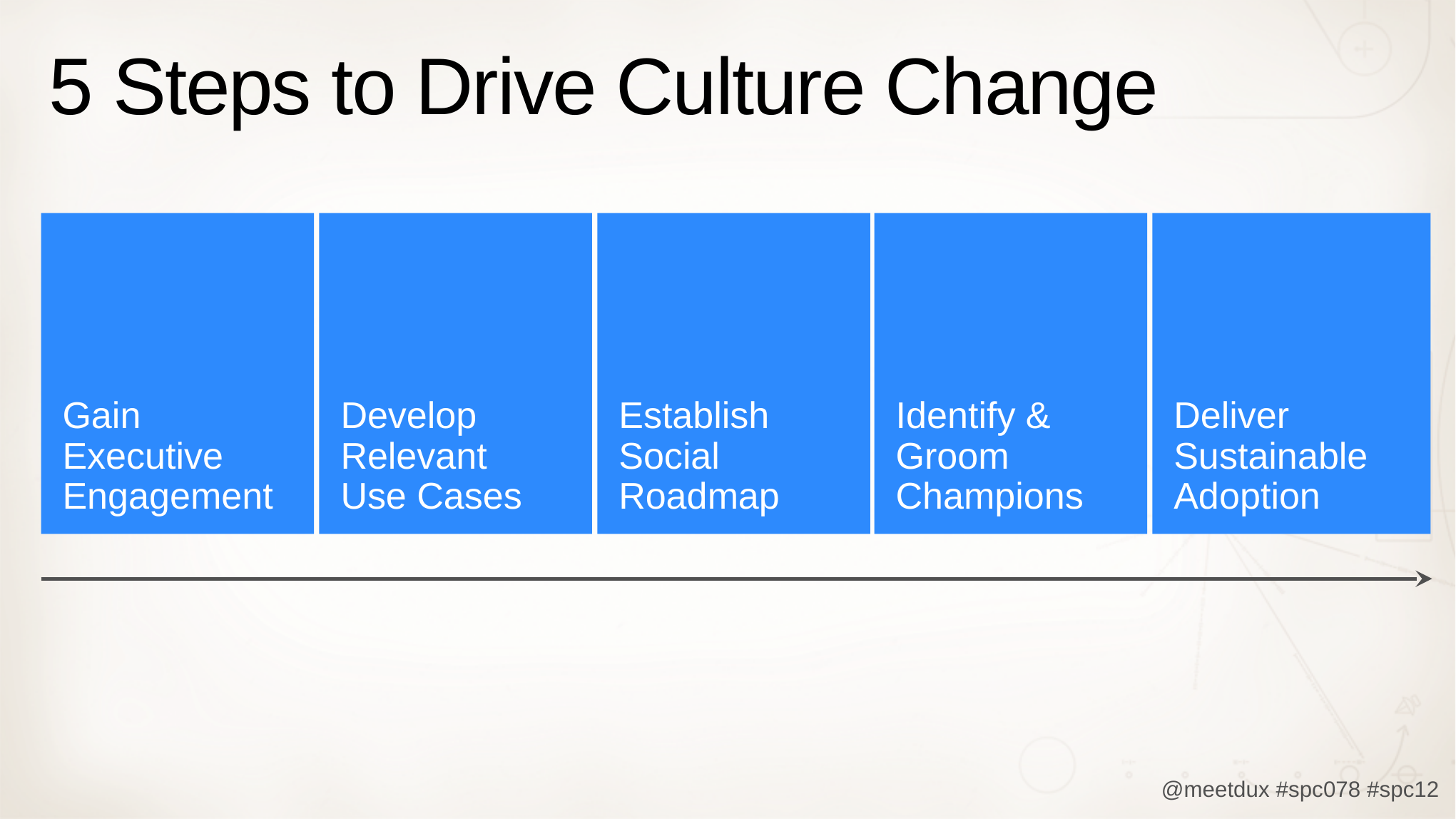

# 5 Steps to Drive Culture Change
Gain Executive Engagement
Develop Relevant
Use Cases
Establish Social Roadmap
Identify & Groom Champions
Deliver Sustainable Adoption